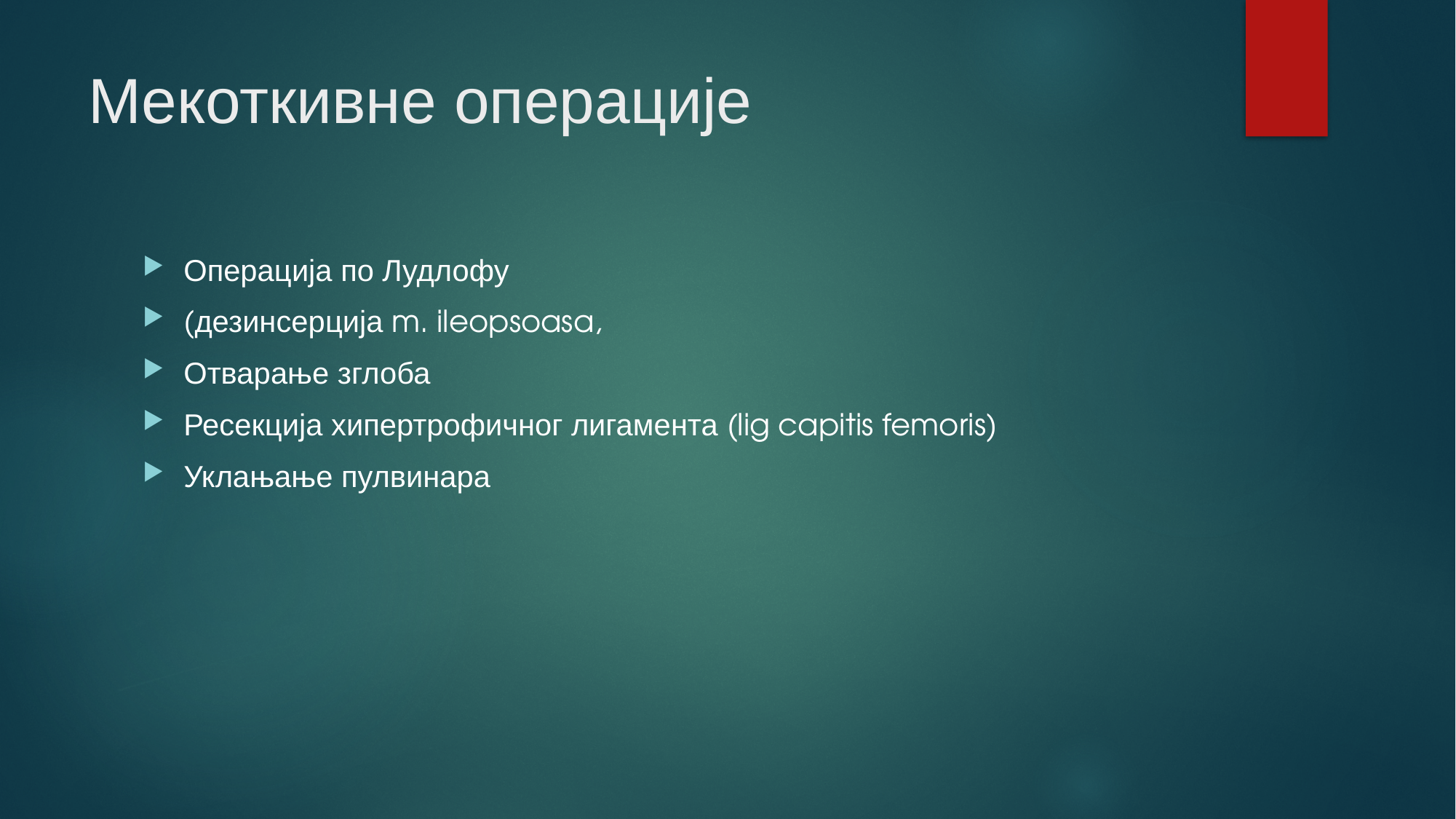

# Мекоткивне операције
Операција по Лудлофу
(дезинсерција m. ileopsoasa,
Отварање зглоба
Ресекција хипертрофичног лигамента (lig capitis femoris)
Уклањање пулвинара